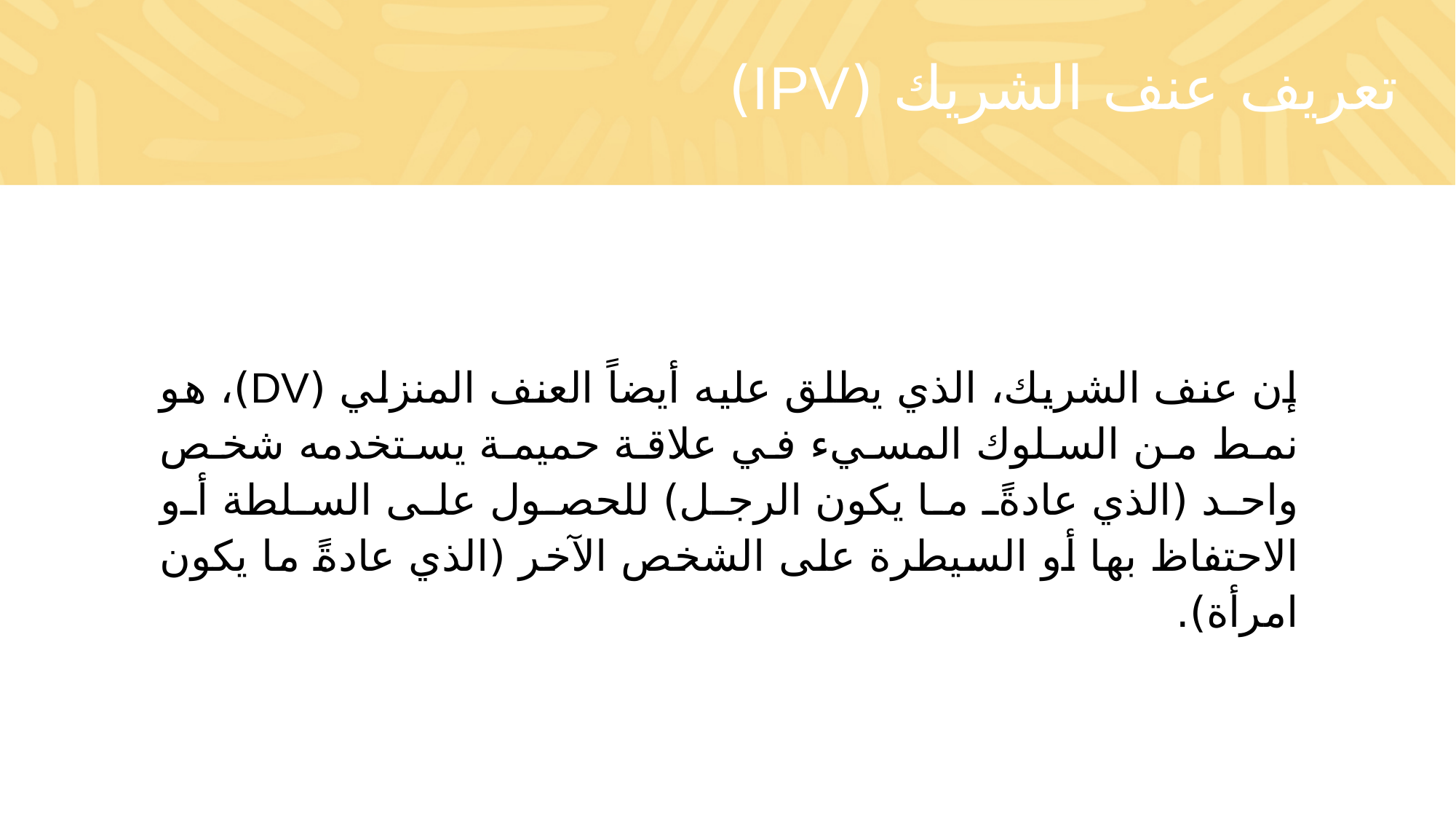

# تعريف عنف الشريك (Ipv)
إن عنف الشريك، الذي يطلق عليه أيضاً العنف المنزلي (DV)، هو نمط من السلوك المسيء في علاقة حميمة يستخدمه شخص واحد (الذي عادةً ما يكون الرجل) للحصول على السلطة أو الاحتفاظ بها أو السيطرة على الشخص الآخر (الذي عادةً ما يكون امرأة).